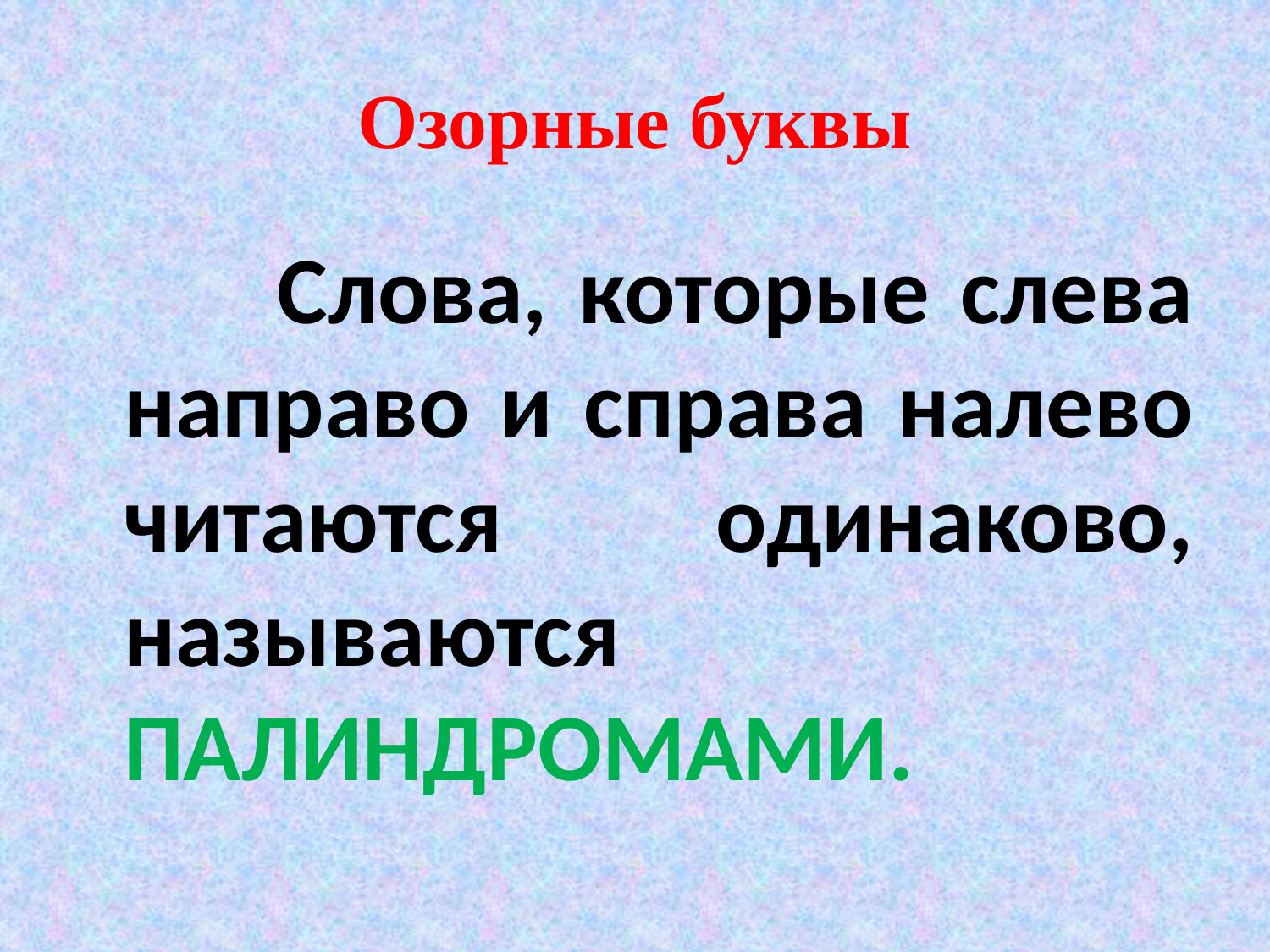

# Озорные буквы
         Слова, которые слева направо и справа налево читаются одинаково, называются ПАЛИНДРОМАМИ.